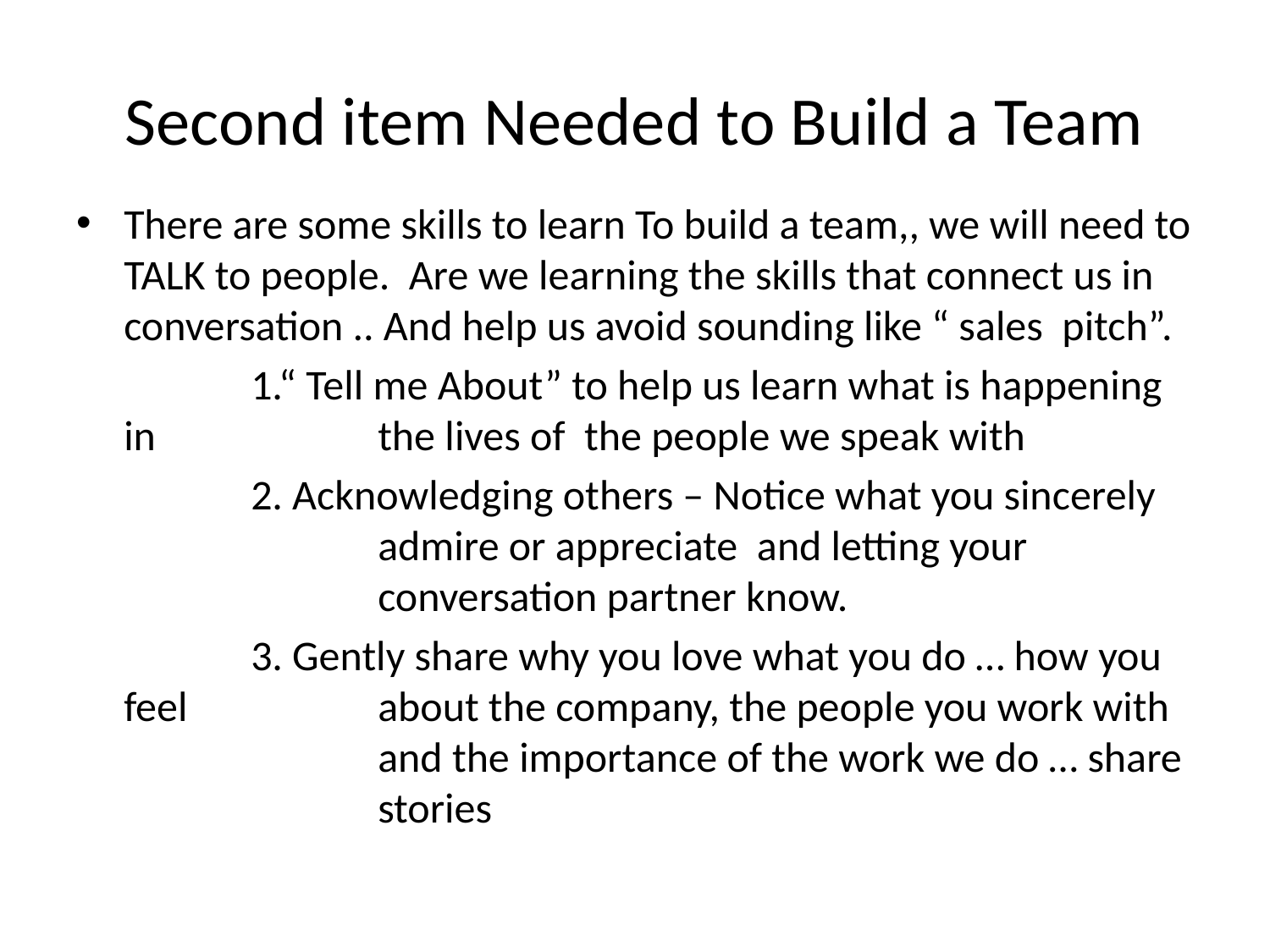

# Second item Needed to Build a Team
There are some skills to learn To build a team,, we will need to TALK to people.  Are we learning the skills that connect us in conversation .. And help us avoid sounding like “ sales  pitch”.
		1.“ Tell me About” to help us learn what is happening in 		the lives of  the people we speak with
		2. Acknowledging others – Notice what you sincerely 		admire or appreciate  and letting your 			conversation partner know.
		3. Gently share why you love what you do … how you feel 		about the company, the people you work with 		and the importance of the work we do … share 		stories